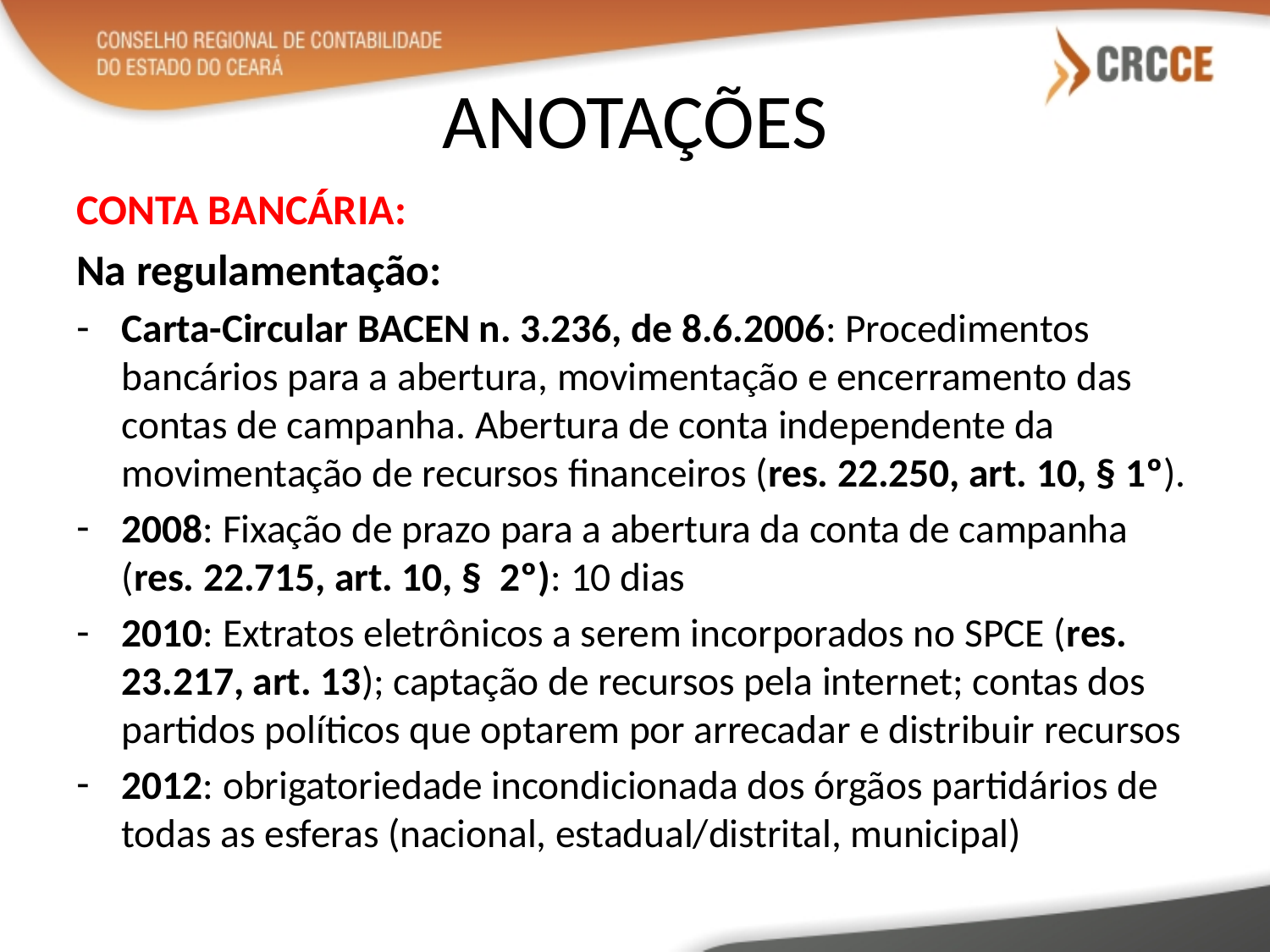

# ANOTAÇÕES
CONTA BANCÁRIA:
Na regulamentação:
Carta-Circular BACEN n. 3.236, de 8.6.2006: Procedimentos bancários para a abertura, movimentação e encerramento das contas de campanha. Abertura de conta independente da movimentação de recursos financeiros (res. 22.250, art. 10, § 1º).
2008: Fixação de prazo para a abertura da conta de campanha (res. 22.715, art. 10, §  2º): 10 dias
2010: Extratos eletrônicos a serem incorporados no SPCE (res. 23.217, art. 13); captação de recursos pela internet; contas dos partidos políticos que optarem por arrecadar e distribuir recursos
2012: obrigatoriedade incondicionada dos órgãos partidários de todas as esferas (nacional, estadual/distrital, municipal)